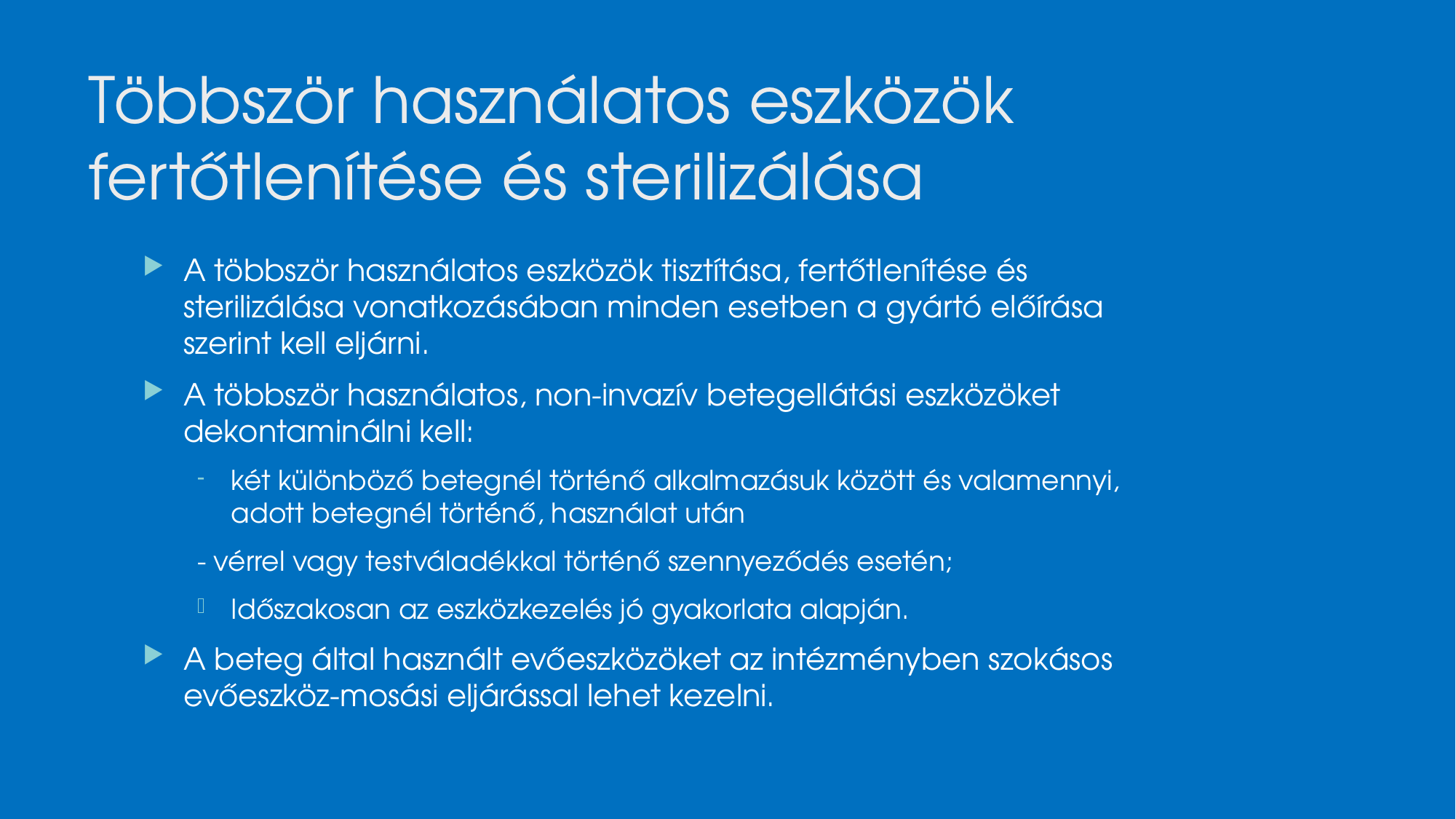

# Többször használatos eszközök fertőtlenítése és sterilizálása
A többször használatos eszközök tisztítása, fertőtlenítése és sterilizálása vonatkozásában minden esetben a gyártó előírása szerint kell eljárni.
A többször használatos, non-invazív betegellátási eszközöket dekontaminálni kell:
két különböző betegnél történő alkalmazásuk között és valamennyi, adott betegnél történő, használat után
- vérrel vagy testváladékkal történő szennyeződés esetén;
Időszakosan az eszközkezelés jó gyakorlata alapján.
A beteg által használt evőeszközöket az intézményben szokásos evőeszköz-mosási eljárással lehet kezelni.